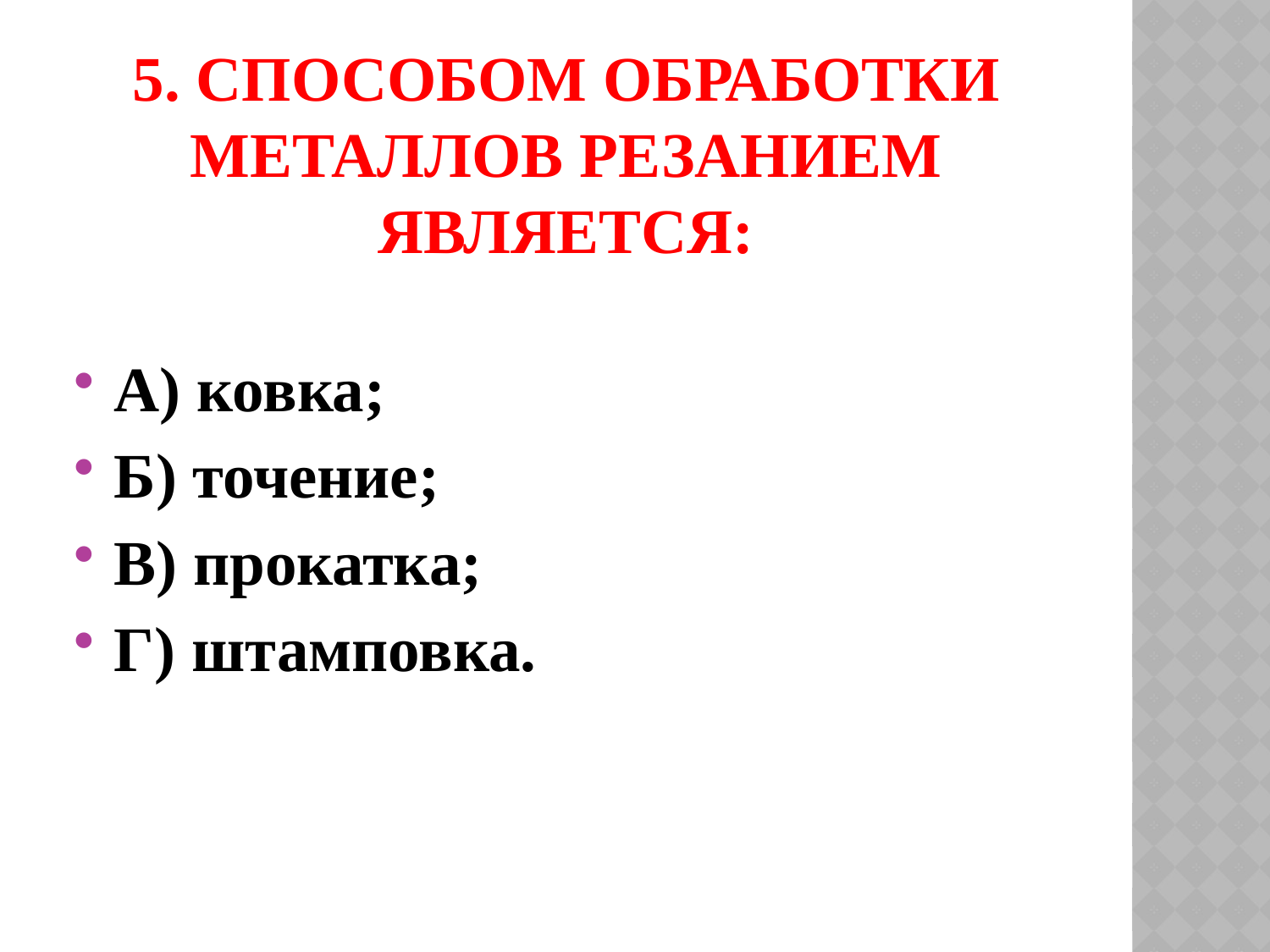

# 5. Способом обработки металлов резанием является:

А) ковка;
Б) точение;
В) прокатка;
Г) штамповка.